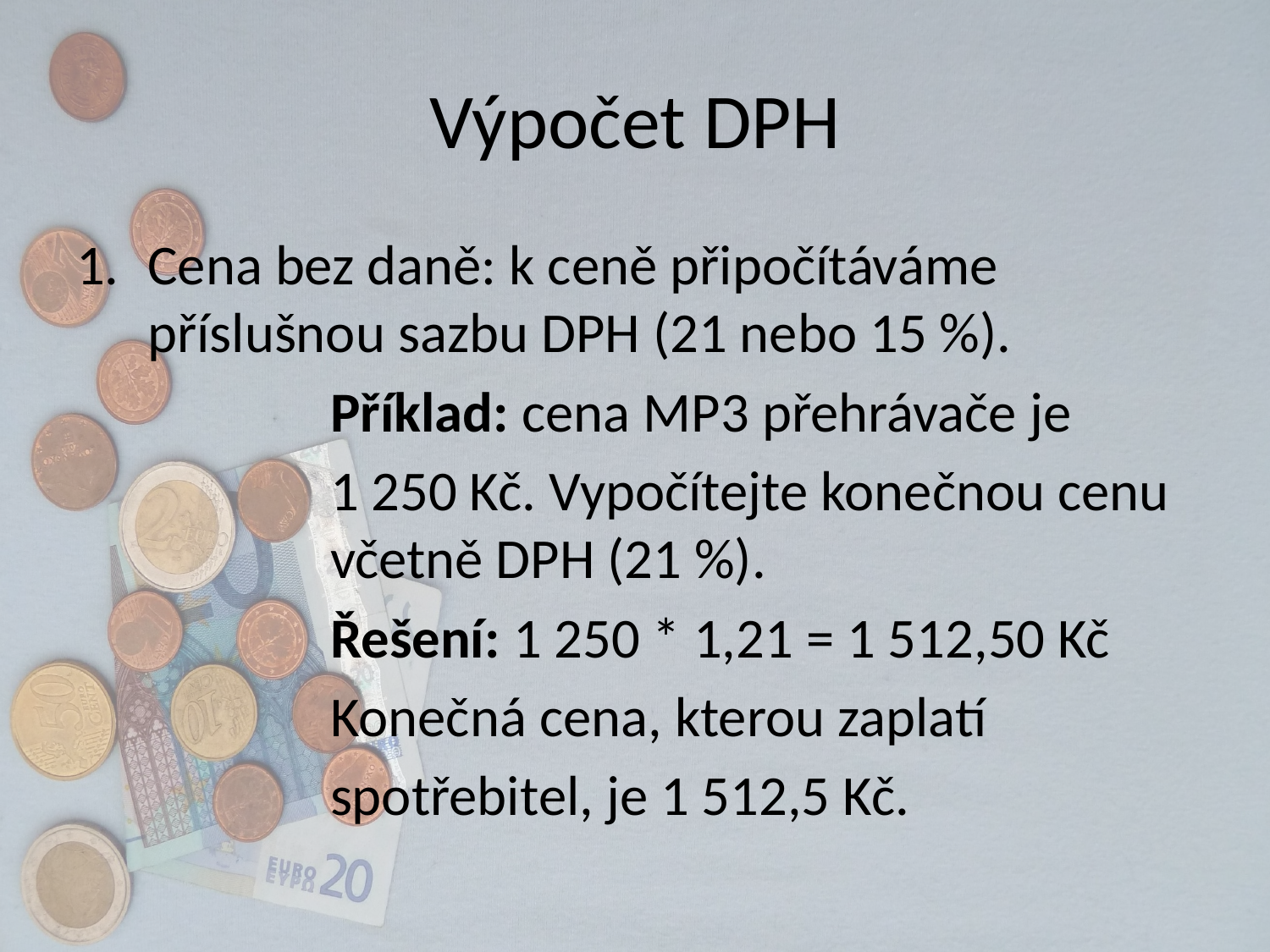

# Výpočet DPH
Cena bez daně: k ceně připočítáváme příslušnou sazbu DPH (21 nebo 15 %).
		Příklad: cena MP3 přehrávače je
		1 250 Kč. Vypočítejte konečnou cenu 		včetně DPH (21 %).
		Řešení: 1 250 * 1,21 = 1 512,50 Kč
		Konečná cena, kterou zaplatí
		spotřebitel, je 1 512,5 Kč.